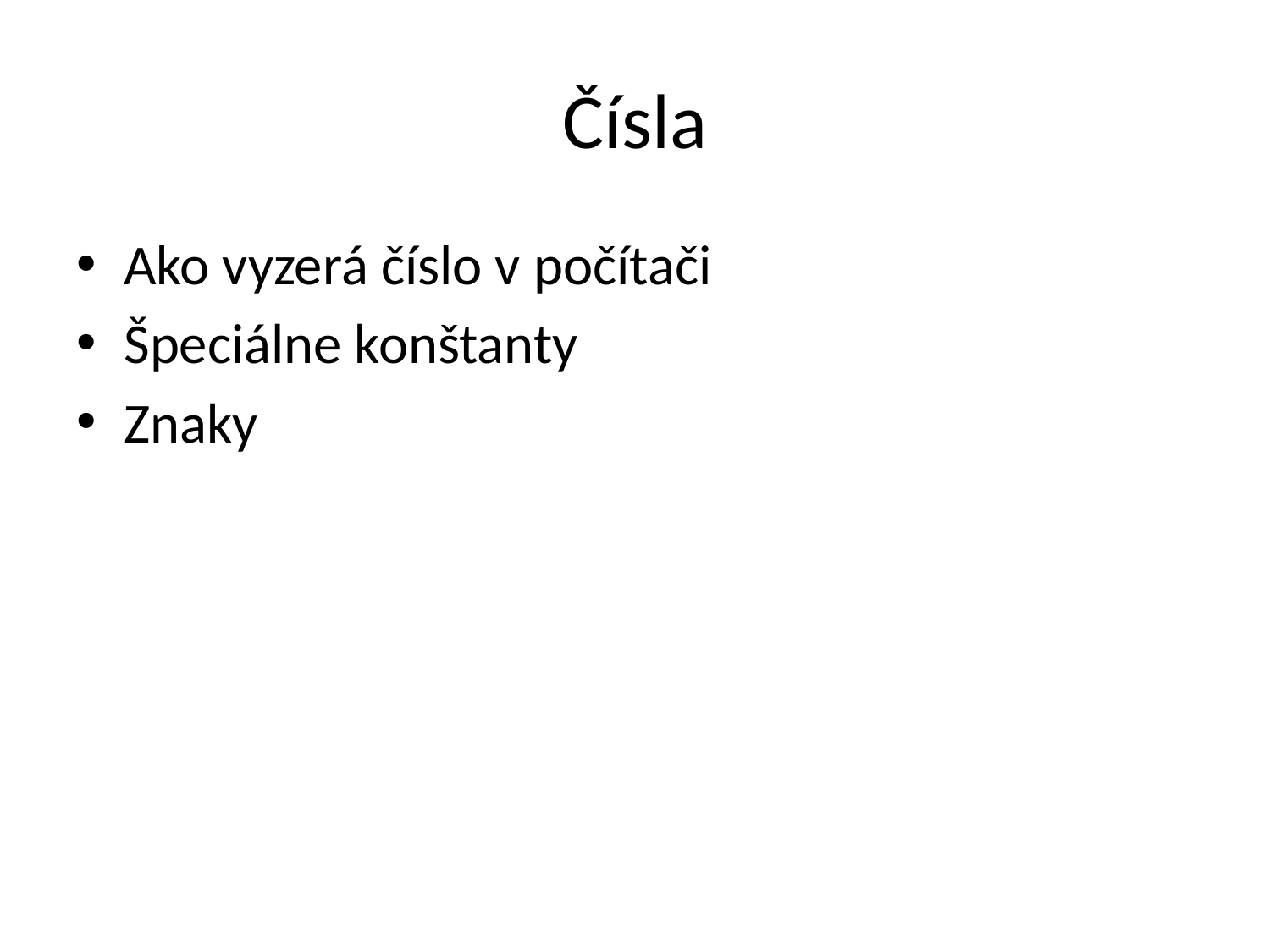

# Čísla
Ako vyzerá číslo v počítači
Špeciálne konštanty
Znaky